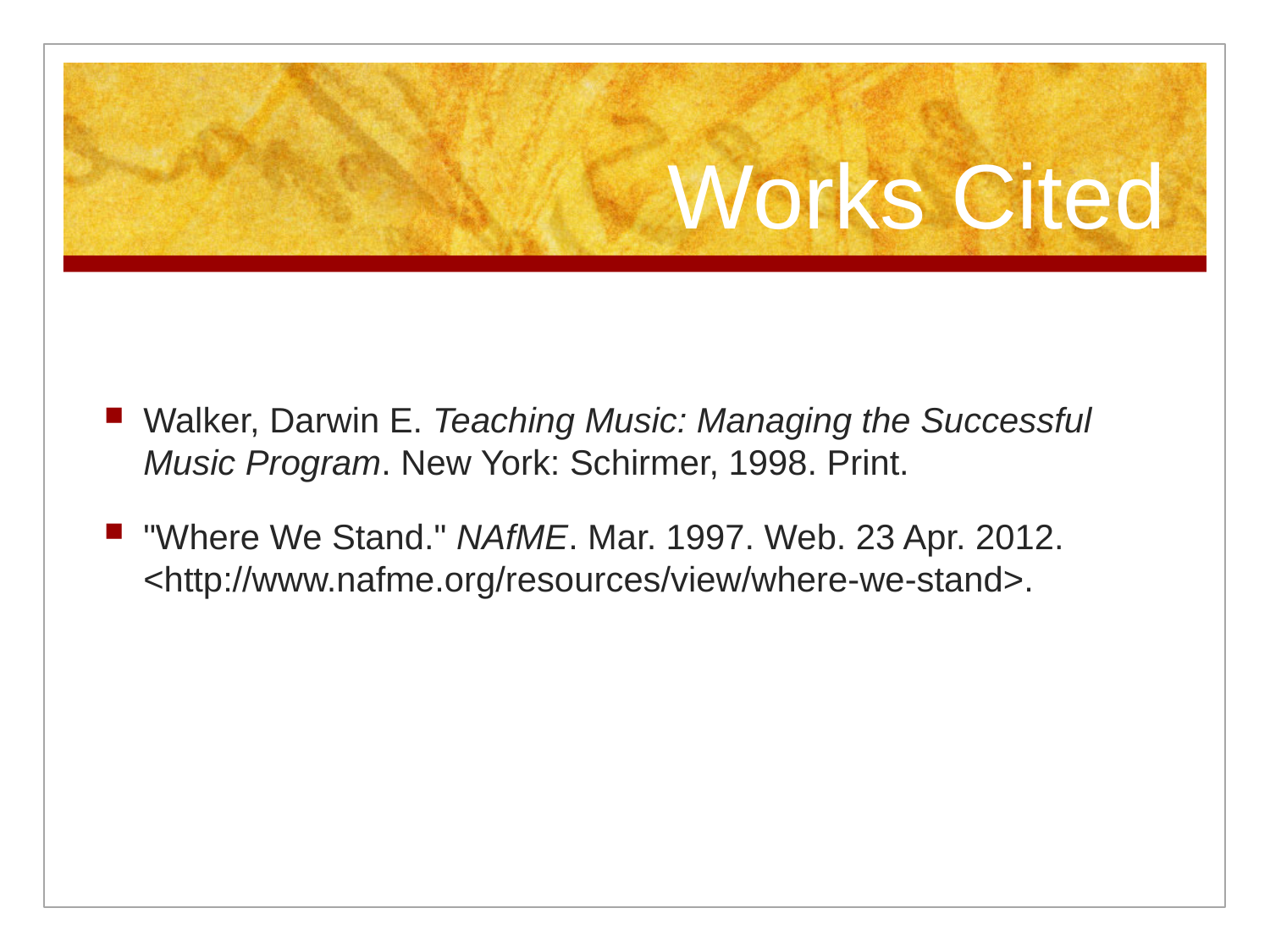

# Works Cited

Walker, Darwin E. Teaching Music: Managing the Successful Music Program. New York: Schirmer, 1998. Print.
"Where We Stand." NAfME. Mar. 1997. Web. 23 Apr. 2012. <http://www.nafme.org/resources/view/where-we-stand>.